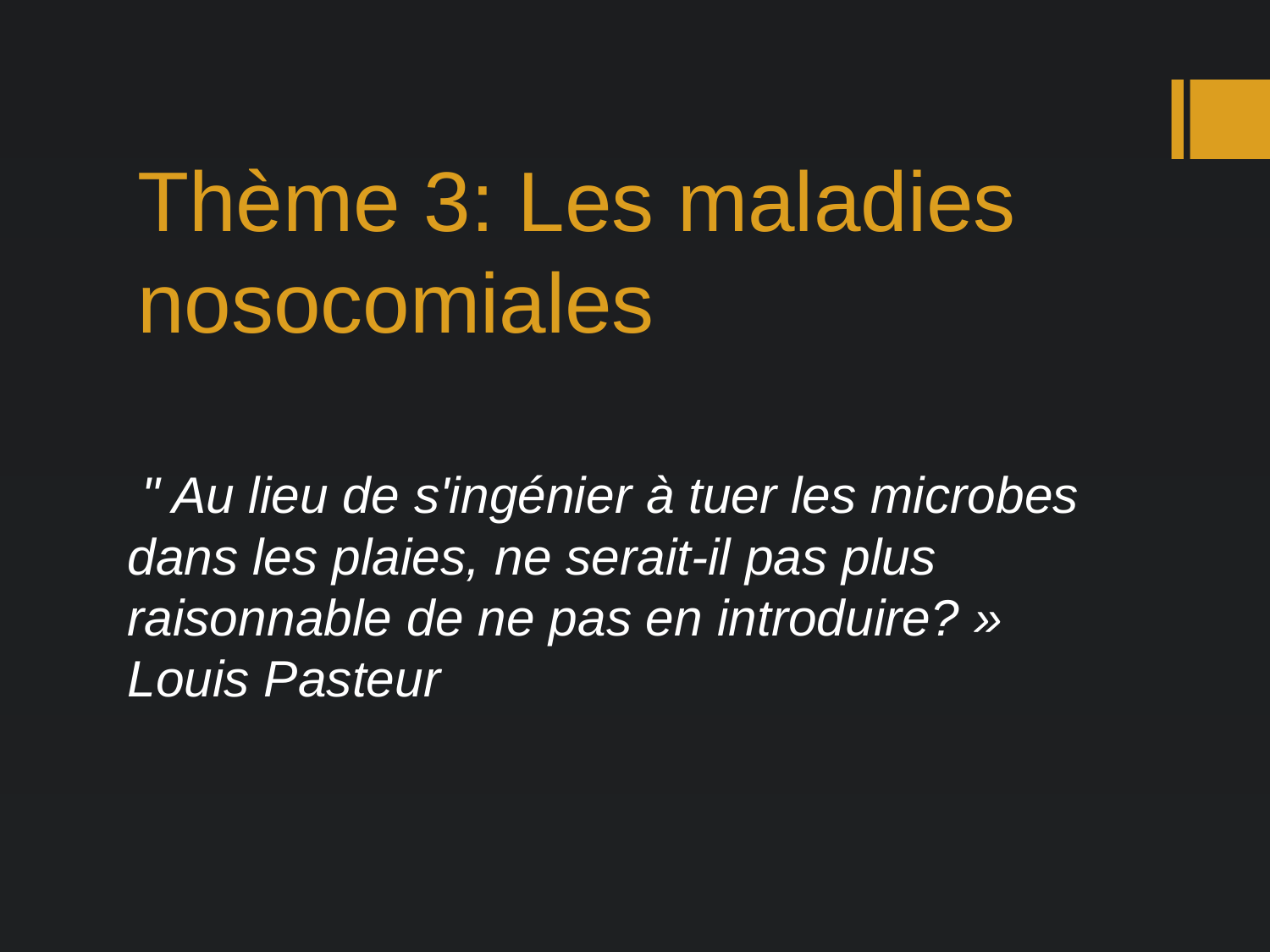

# Thème 3: Les maladies nosocomiales
 " Au lieu de s'ingénier à tuer les microbes dans les plaies, ne serait-il pas plus raisonnable de ne pas en introduire? »
Louis Pasteur